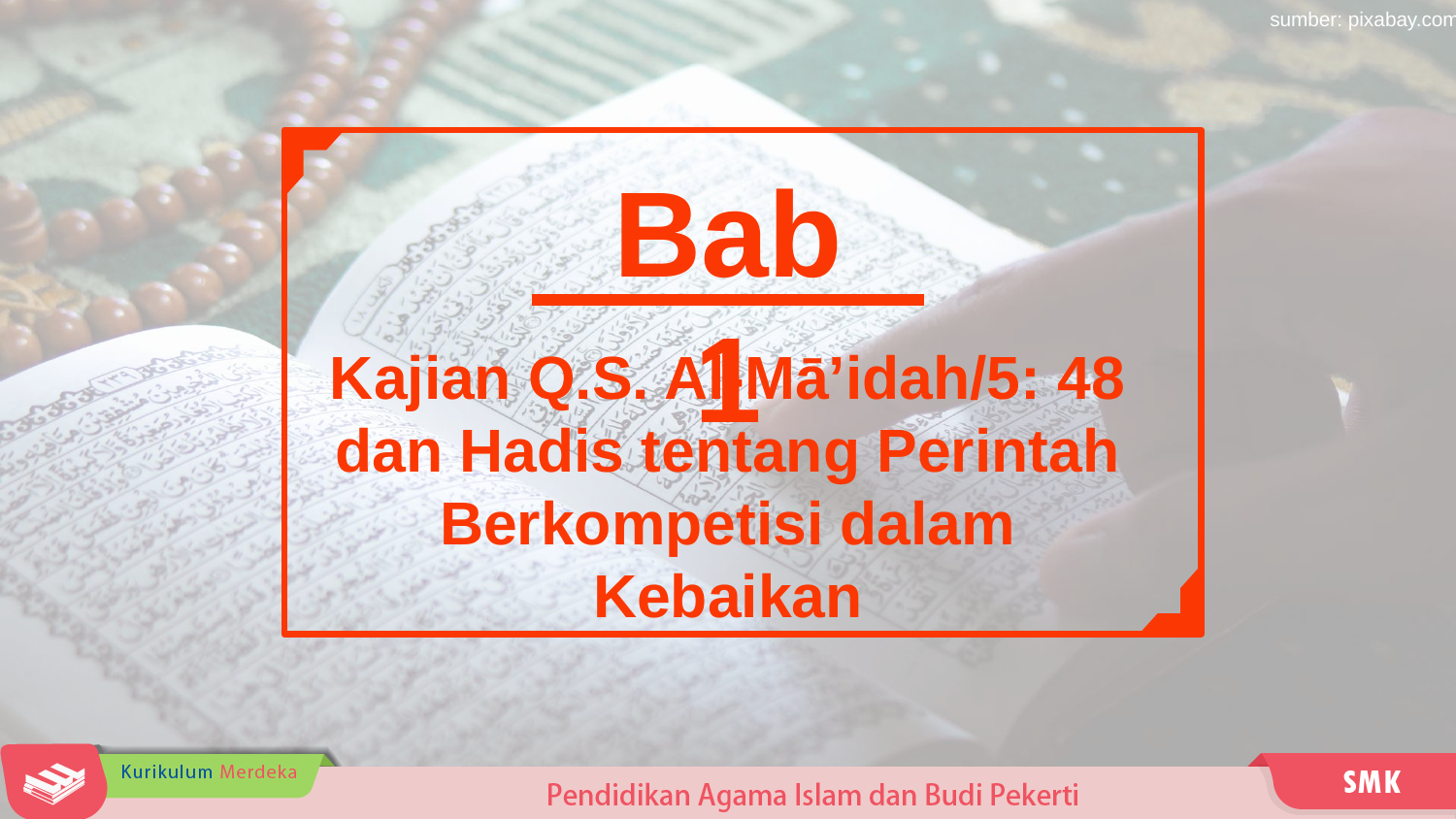

sumber: pixabay.com

Bab 1
Kajian Q.S. Al-Mā’idah/5: 48 dan Hadis tentang Perintah Berkompetisi dalam Kebaikan